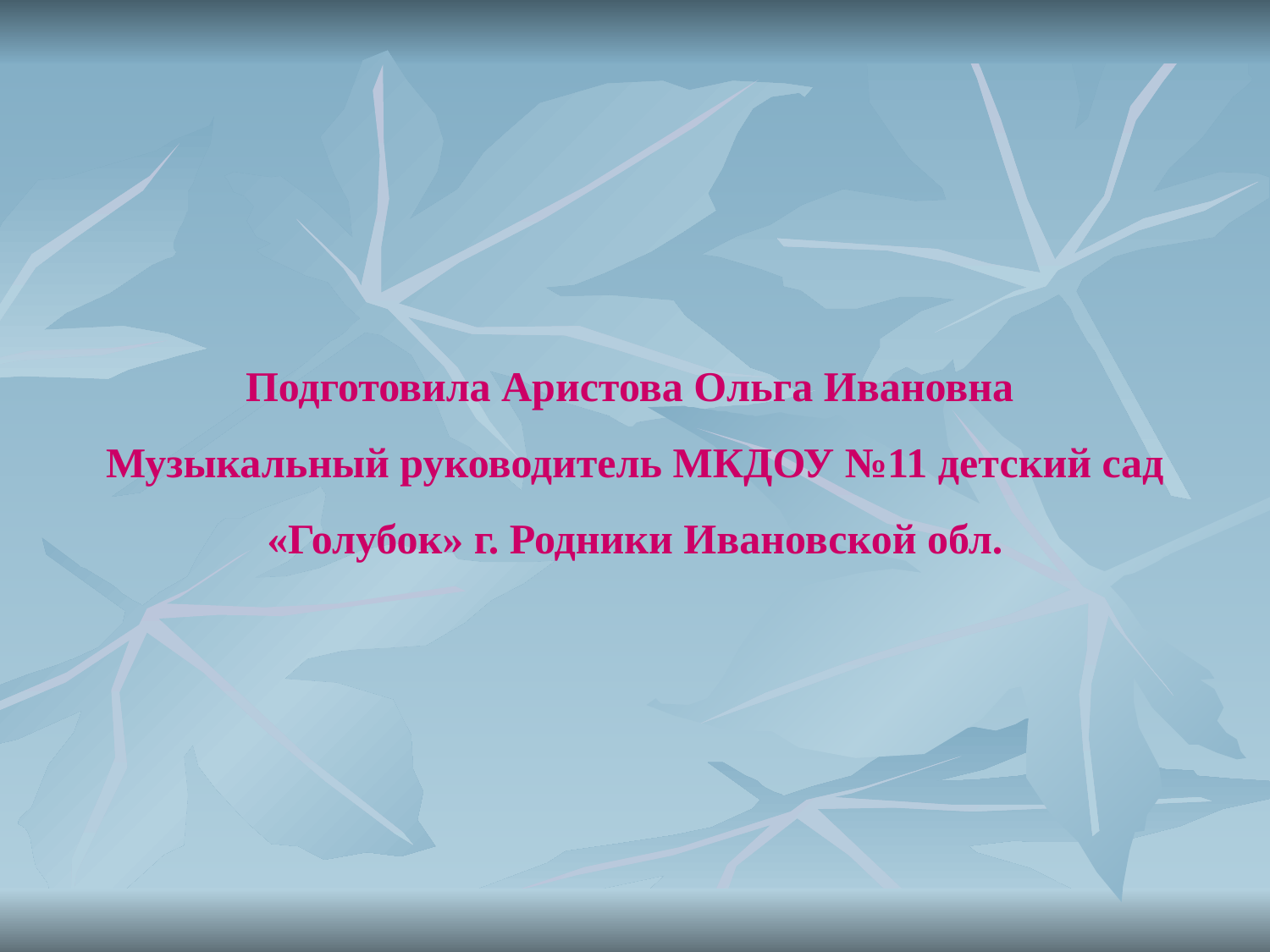

Подготовила Аристова Ольга Ивановна
Музыкальный руководитель МКДОУ №11 детский сад «Голубок» г. Родники Ивановской обл.